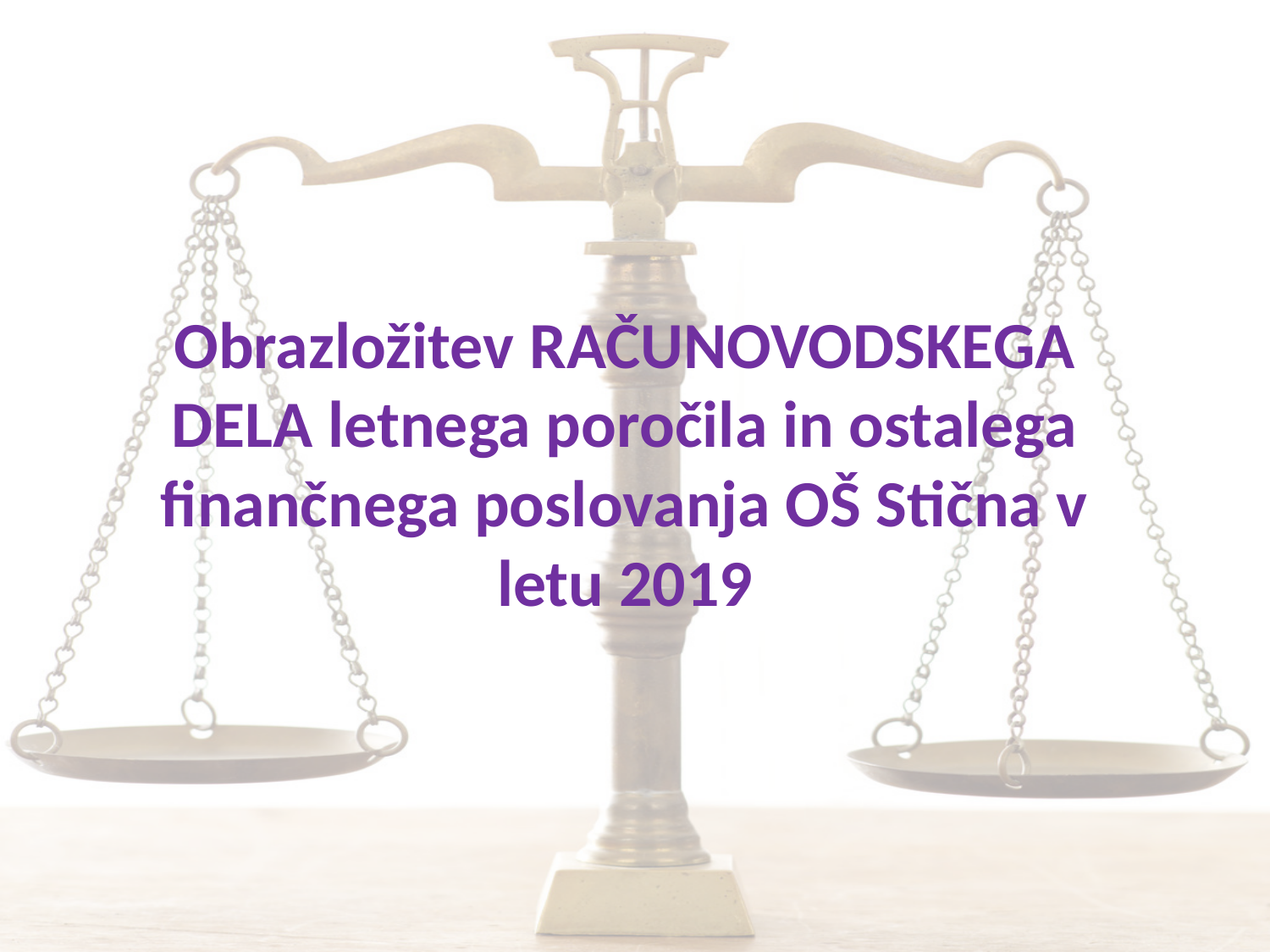

# Obrazložitev RAČUNOVODSKEGA DELA letnega poročila in ostalega finančnega poslovanja OŠ Stična v letu 2019